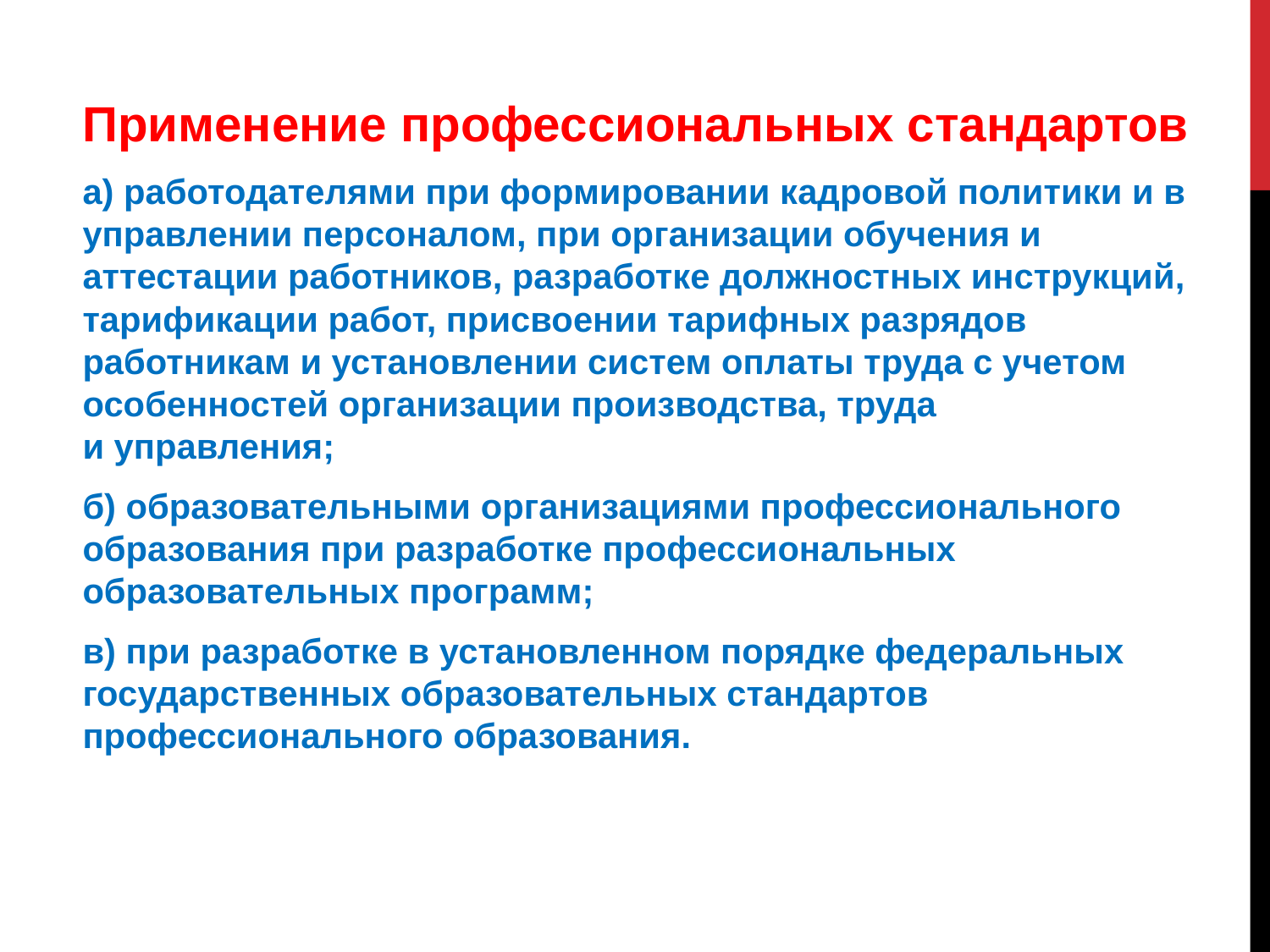

Применение профессиональных стандартов
а) работодателями при формировании кадровой политики и в управлении персоналом, при организации обучения и аттестации работников, разработке должностных инструкций, тарификации работ, присвоении тарифных разрядов работникам и установлении систем оплаты труда с учетом особенностей организации производства, труда и управления;
б) образовательными организациями профессионального образования при разработке профессиональных образовательных программ;
в) при разработке в установленном порядке федеральных государственных образовательных стандартов профессионального образования.